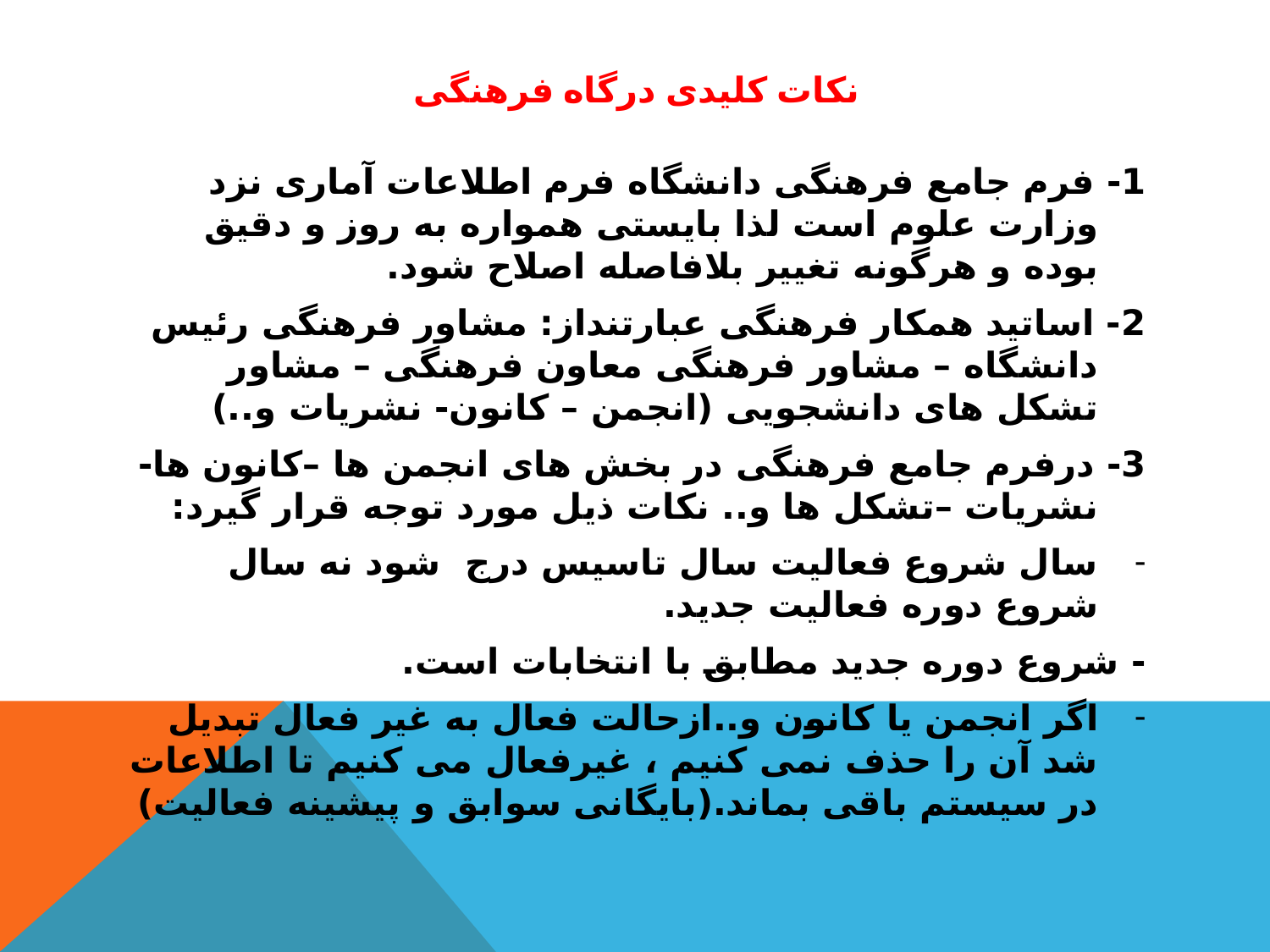

# نکات کلیدی درگاه فرهنگی
1- فرم جامع فرهنگی دانشگاه فرم اطلاعات آماری نزد وزارت علوم است لذا بایستی همواره به روز و دقیق بوده و هرگونه تغییر بلافاصله اصلاح شود.
2- اساتید همکار فرهنگی عبارتنداز: مشاور فرهنگی رئیس دانشگاه – مشاور فرهنگی معاون فرهنگی – مشاور تشکل های دانشجویی (انجمن – کانون- نشریات و..)
3- درفرم جامع فرهنگی در بخش های انجمن ها –کانون ها- نشریات –تشکل ها و.. نکات ذیل مورد توجه قرار گیرد:
سال شروع فعالیت سال تاسیس درج  شود نه سال شروع دوره فعالیت جدید.
- شروع دوره جدید مطابق با انتخابات است.
اگر انجمن یا کانون و..ازحالت فعال به غیر فعال تبدیل شد آن را حذف نمی کنیم ، غیرفعال می کنیم تا اطلاعات در سیستم باقی بماند.(بایگانی سوابق و پیشینه فعالیت)